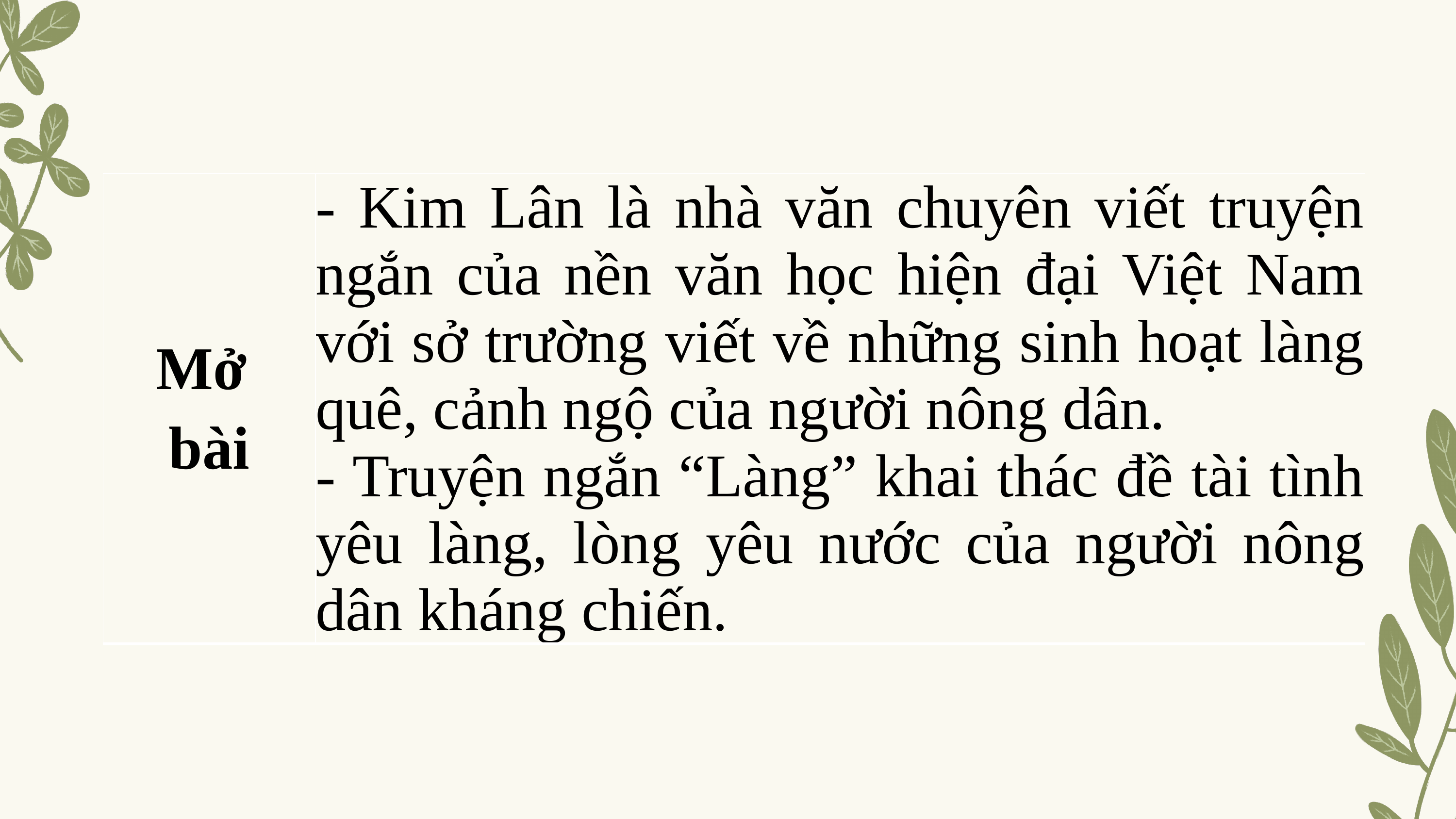

| Mở bài | - Kim Lân là nhà văn chuyên viết truyện ngắn của nền văn học hiện đại Việt Nam với sở trường viết về những sinh hoạt làng quê, cảnh ngộ của người nông dân. - Truyện ngắn “Làng” khai thác đề tài tình yêu làng, lòng yêu nước của người nông dân kháng chiến. |
| --- | --- |